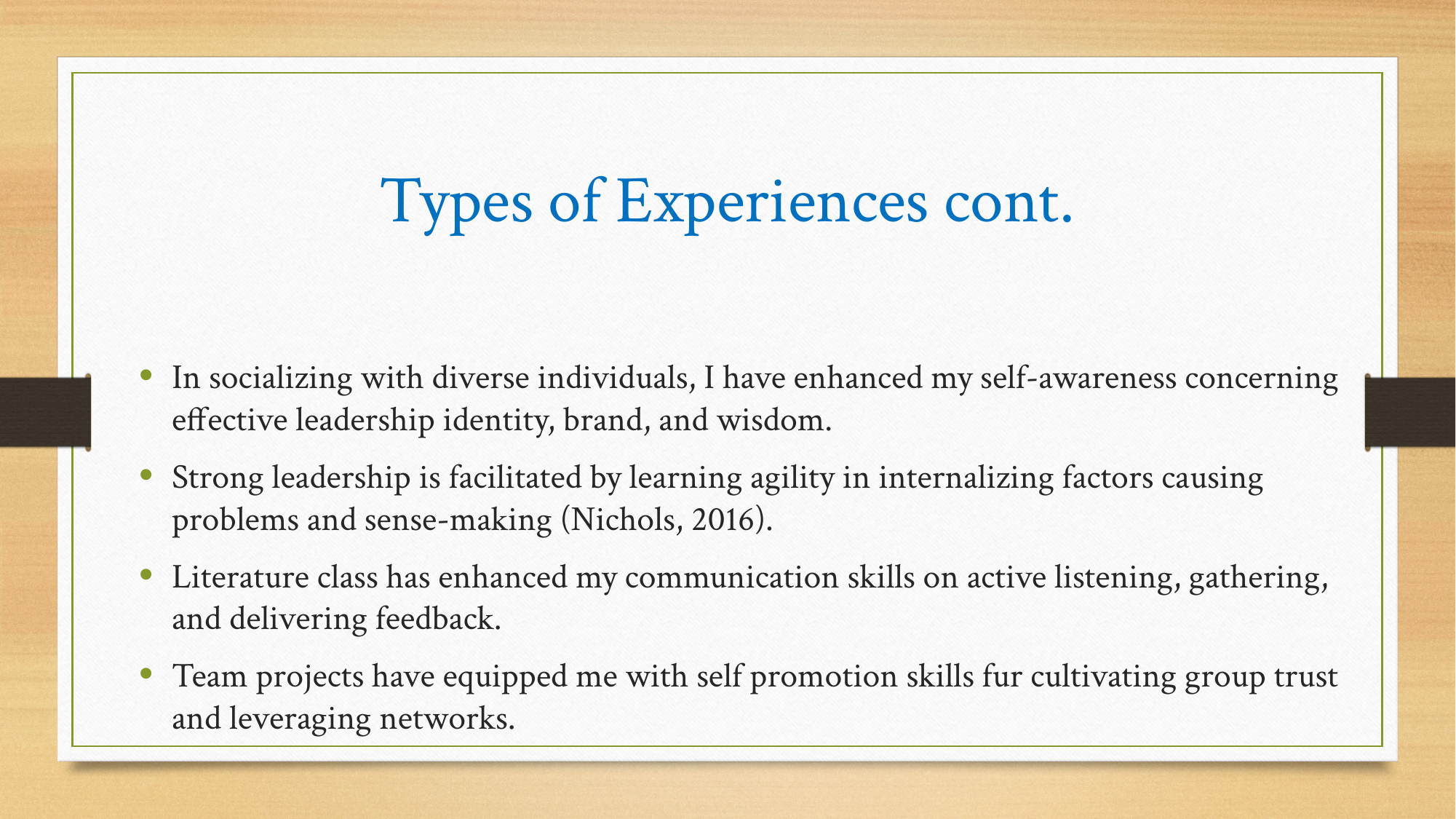

# Types of Experiences cont.
In socializing with diverse individuals, I have enhanced my self-awareness concerning effective leadership identity, brand, and wisdom.
Strong leadership is facilitated by learning agility in internalizing factors causing problems and sense-making (Nichols, 2016).
Literature class has enhanced my communication skills on active listening, gathering, and delivering feedback.
Team projects have equipped me with self promotion skills fur cultivating group trust and leveraging networks.